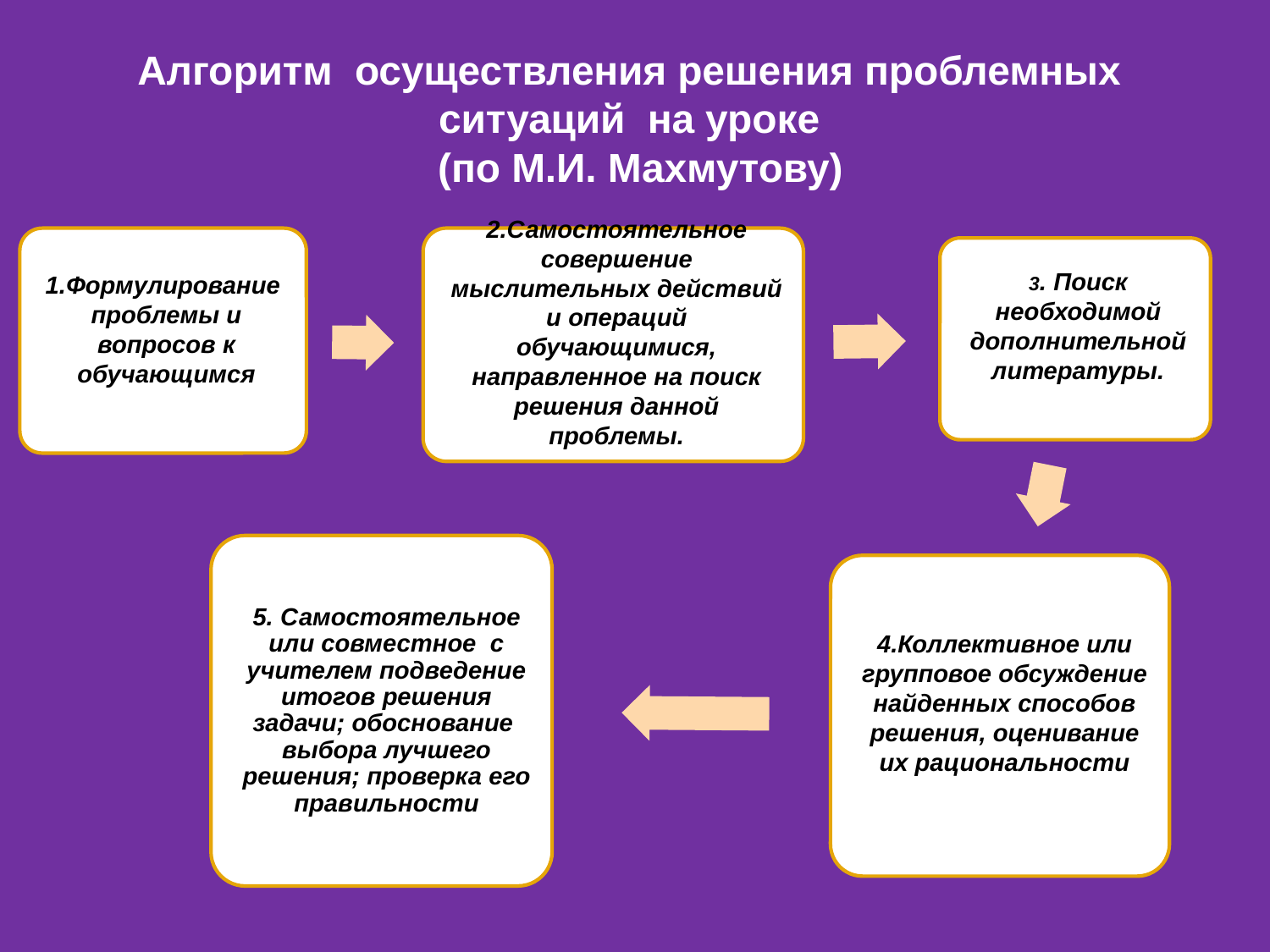

# Алгоритм  осуществления решения проблемных  ситуаций  на уроке (по М.И. Махмутову)
1.Формулирование  проблемы и вопросов к обучающимся

2.Самостоятельное совершение мыслительных действий и операций обучающимися, направленное на поиск решения данной проблемы.

3. Поиск необходимой дополнительной литературы.

4.Коллективное или групповое обсуждение найденных способов решения, оценивание их рациональности

5. Самостоятельное или совместное  с учителем подведение итогов решения задачи; обоснование  выбора лучшего решения; проверка его правильности